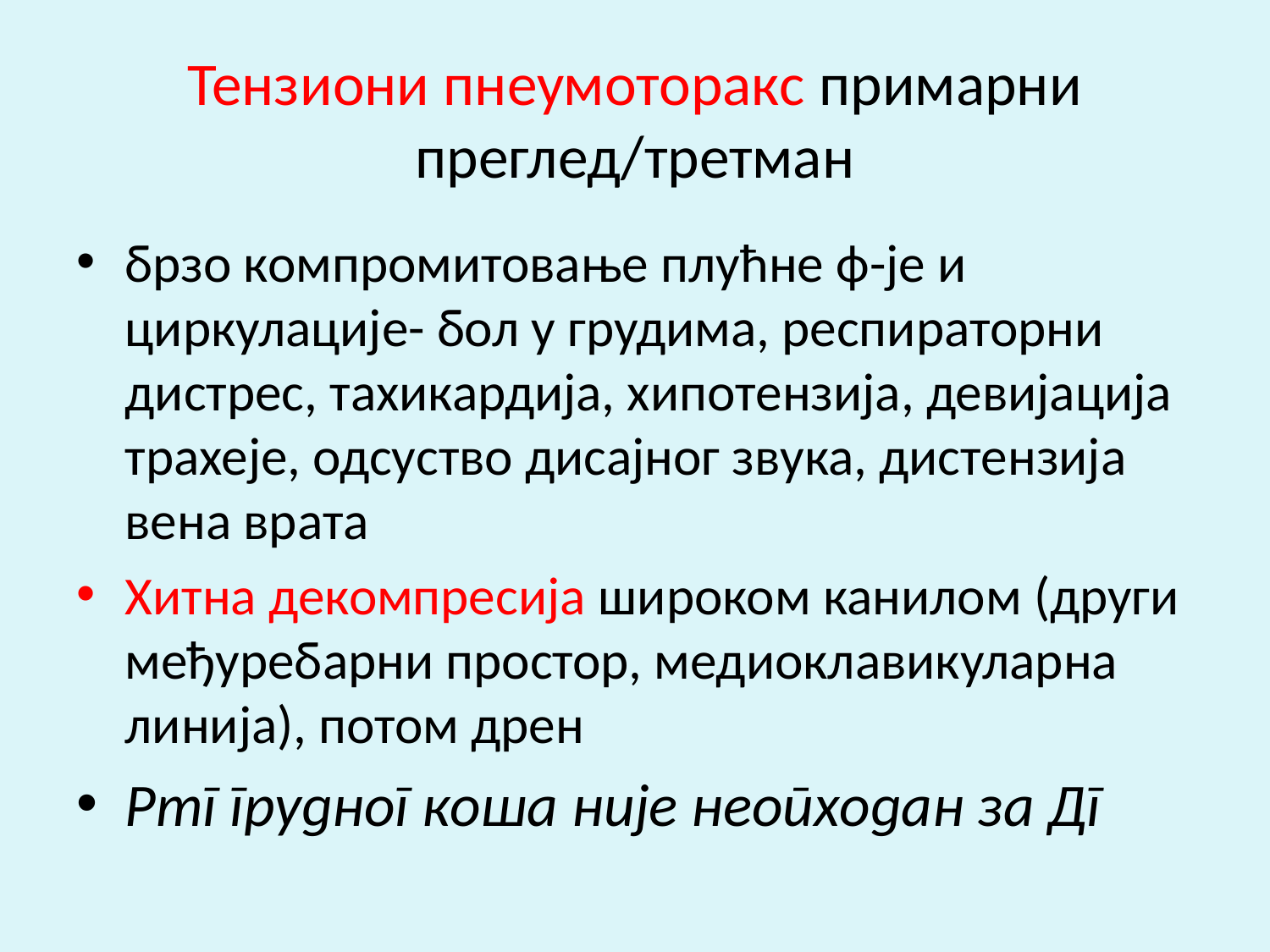

# Тензиони пнеумоторакс примарни преглед/третман
брзо компромитовање плућне ф-је и циркулације- бол у грудима, респираторни дистрес, тахикардија, хипотензија, девијација трахеје, одсуство дисајног звука, дистензија вена врата
Хитна декомпресија широком канилом (други међуребарни простор, медиоклавикуларна линија), потом дрен
Ртг грудног коша није неопходан за Дг